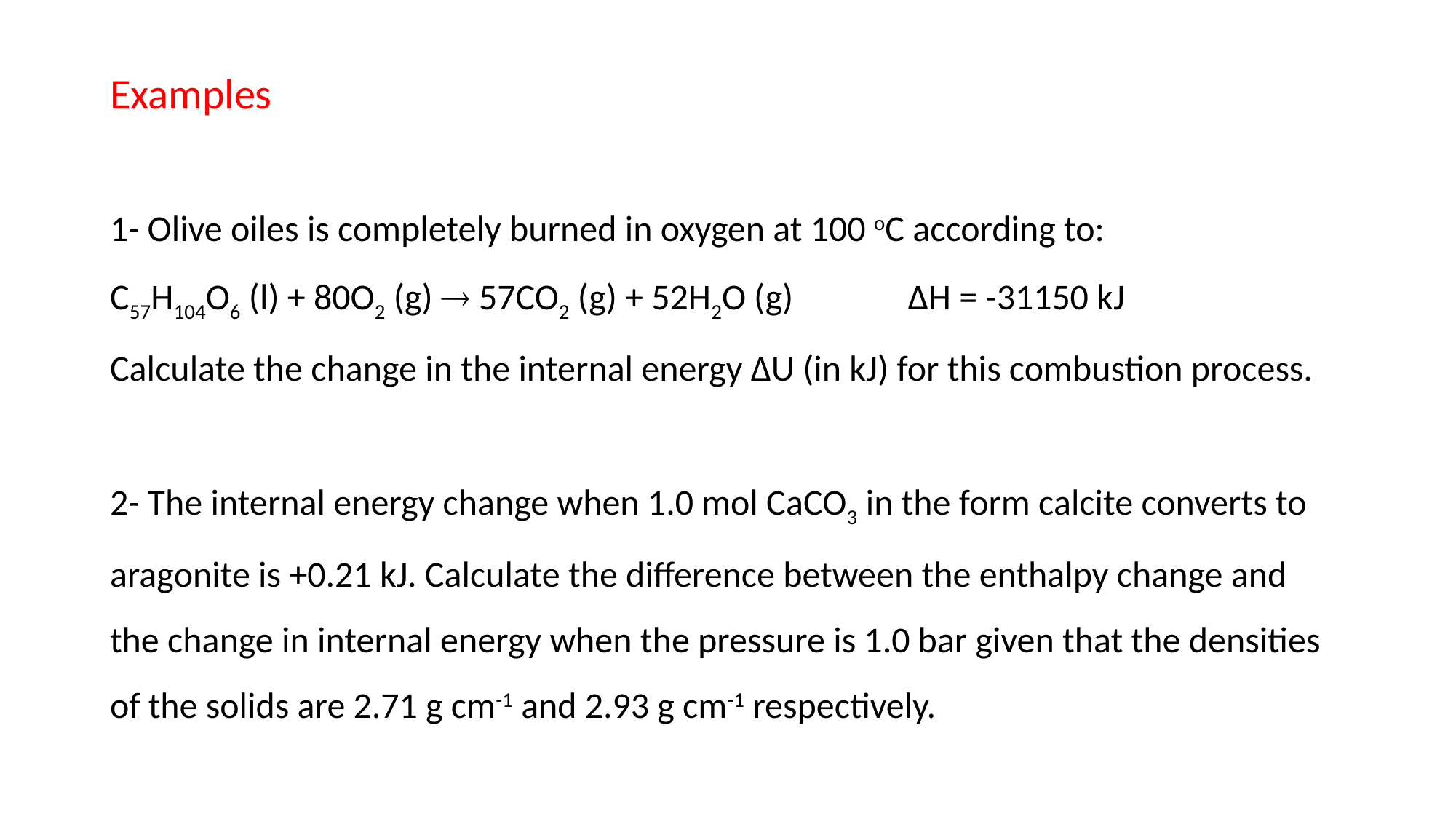

Examples

1- Olive oiles is completely burned in oxygen at 100 oC according to:
C57H104O6 (l) + 80O2 (g) → 57CO2 (g) + 52H2O (g)              ∆H = -31150 kJ
Calculate the change in the internal energy ∆U (in kJ) for this combustion process.

2- The internal energy change when 1.0 mol CaCO3 in the form calcite converts to aragonite is +0.21 kJ. Calculate the difference between the enthalpy change and the change in internal energy when the pressure is 1.0 bar given that the densities of the solids are 2.71 g cm-1 and 2.93 g cm-1 respectively.